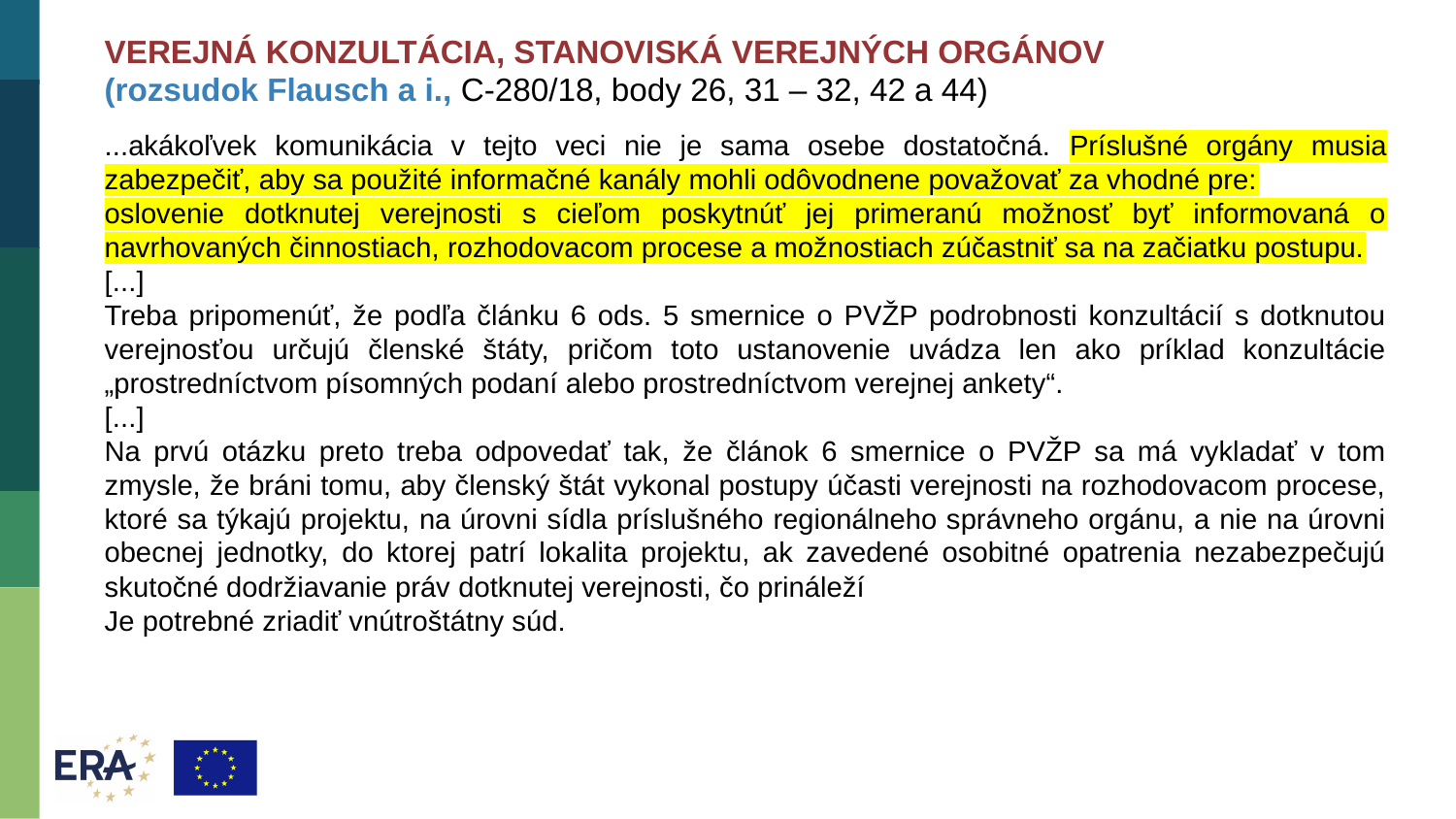

VEREJNÁ KONZULTÁCIA, STANOVISKÁ VEREJNÝCH ORGÁNOV
(rozsudok Flausch a i., C-280/18, body 26, 31 – 32, 42 a 44)

...akákoľvek komunikácia v tejto veci nie je sama osebe dostatočná. Príslušné orgány musia zabezpečiť, aby sa použité informačné kanály mohli odôvodnene považovať za vhodné pre:
oslovenie dotknutej verejnosti s cieľom poskytnúť jej primeranú možnosť byť informovaná o navrhovaných činnostiach, rozhodovacom procese a možnostiach zúčastniť sa na začiatku postupu.
[...]
Treba pripomenúť, že podľa článku 6 ods. 5 smernice o PVŽP podrobnosti konzultácií s dotknutou verejnosťou určujú členské štáty, pričom toto ustanovenie uvádza len ako príklad konzultácie „prostredníctvom písomných podaní alebo prostredníctvom verejnej ankety“.
[...]
Na prvú otázku preto treba odpovedať tak, že článok 6 smernice o PVŽP sa má vykladať v tom zmysle, že bráni tomu, aby členský štát vykonal postupy účasti verejnosti na rozhodovacom procese, ktoré sa týkajú projektu, na úrovni sídla príslušného regionálneho správneho orgánu, a nie na úrovni obecnej jednotky, do ktorej patrí lokalita projektu, ak zavedené osobitné opatrenia nezabezpečujú skutočné dodržiavanie práv dotknutej verejnosti, čo prináleží
Je potrebné zriadiť vnútroštátny súd.